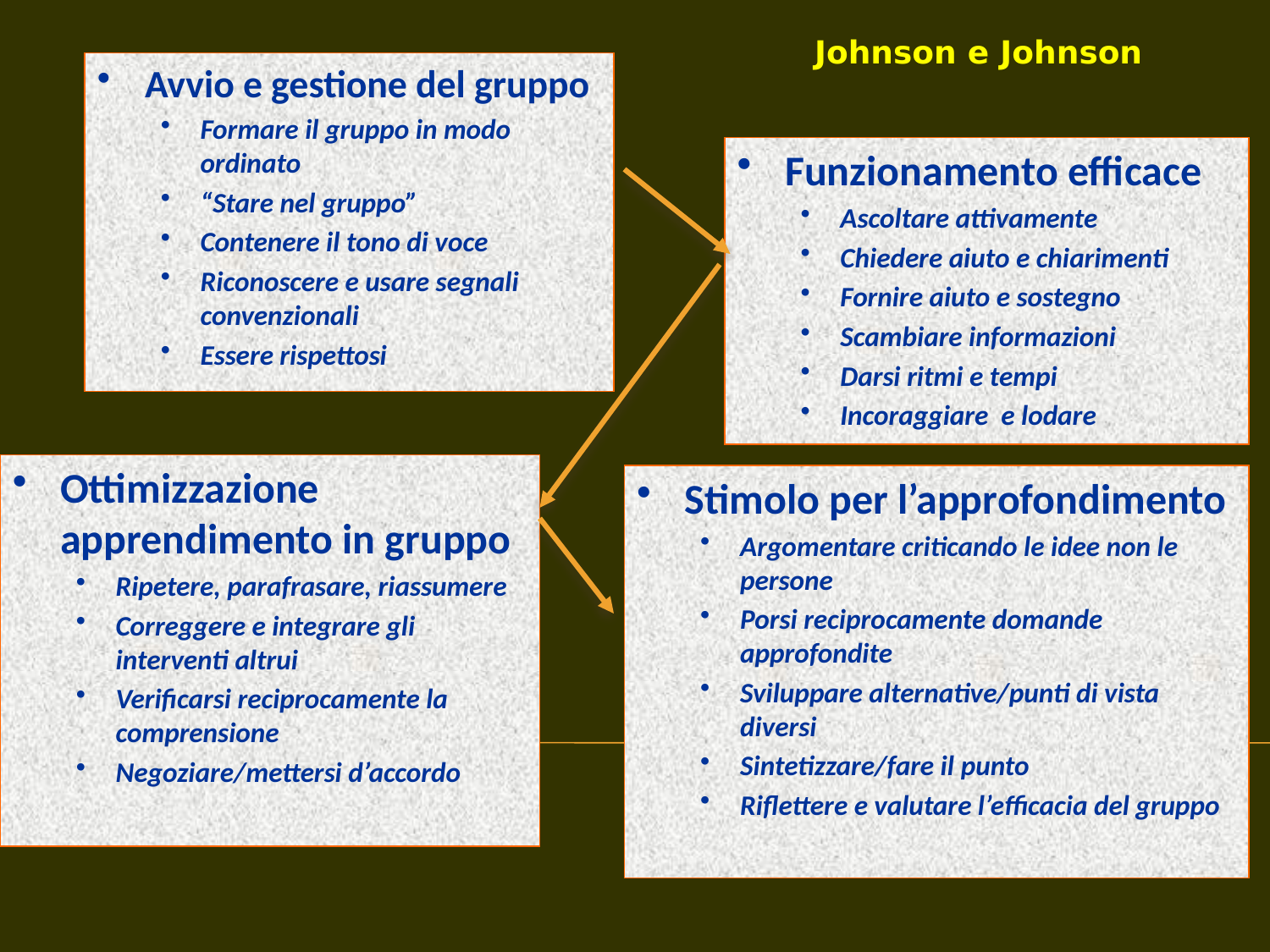

Johnson e Johnson
Avvio e gestione del gruppo
Formare il gruppo in modo ordinato
“Stare nel gruppo”
Contenere il tono di voce
Riconoscere e usare segnali convenzionali
Essere rispettosi

Funzionamento efficace
Ascoltare attivamente
Chiedere aiuto e chiarimenti
Fornire aiuto e sostegno
Scambiare informazioni
Darsi ritmi e tempi
Incoraggiare  e lodare

Ottimizzazione apprendimento in gruppo
Ripetere, parafrasare, riassumere
Correggere e integrare gli interventi altrui
Verificarsi reciprocamente la comprensione
Negoziare/mettersi d’accordo
Stimolo per l’approfondimento
Argomentare criticando le idee non le persone
Porsi reciprocamente domande approfondite
Sviluppare alternative/punti di vista diversi
Sintetizzare/fare il punto
Riflettere e valutare l’efficacia del gruppo